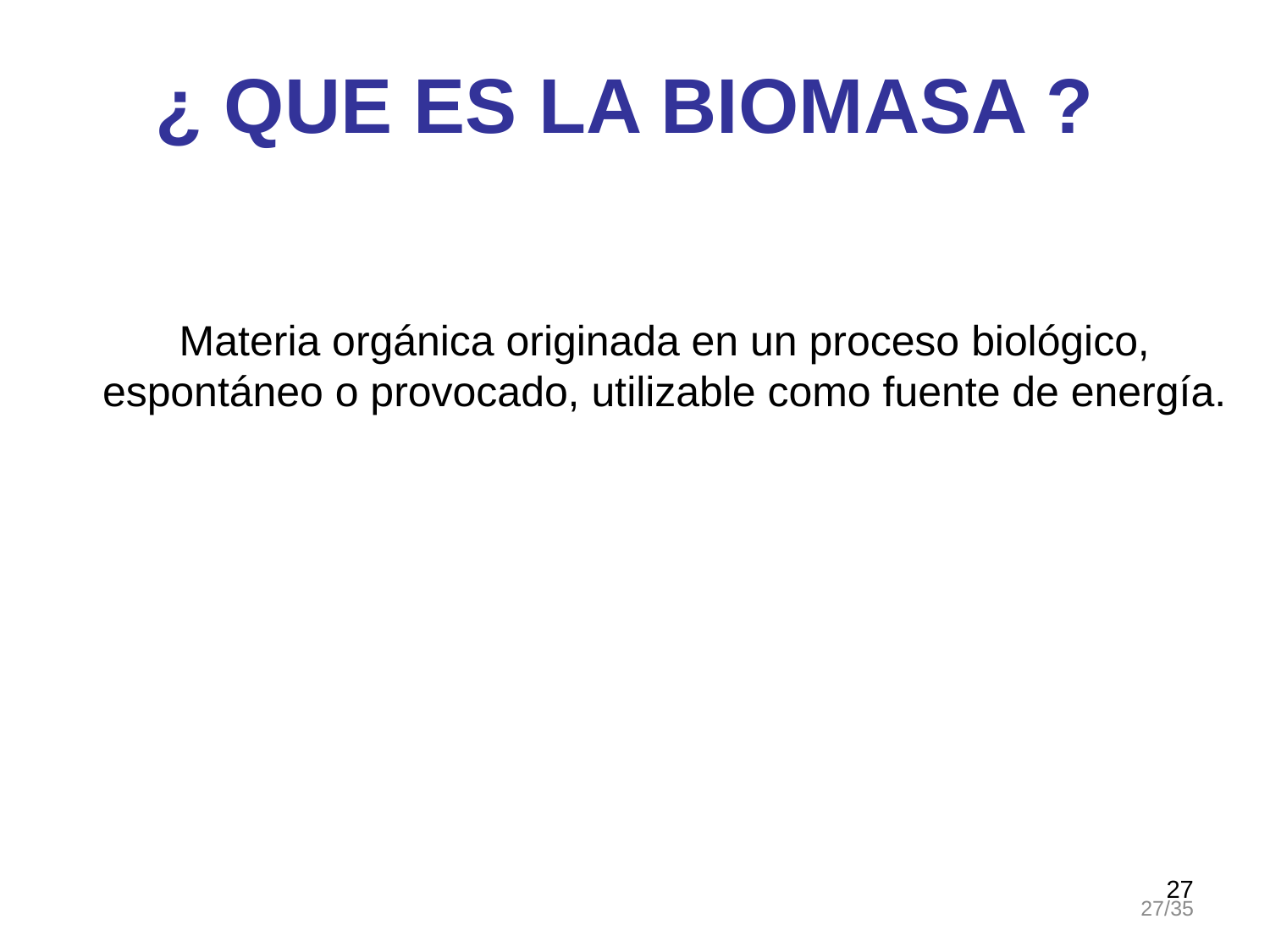

¿ QUE ES LA BIOMASA ?
Materia orgánica originada en un proceso biológico, espontáneo o provocado, utilizable como fuente de energía.
27
27/35